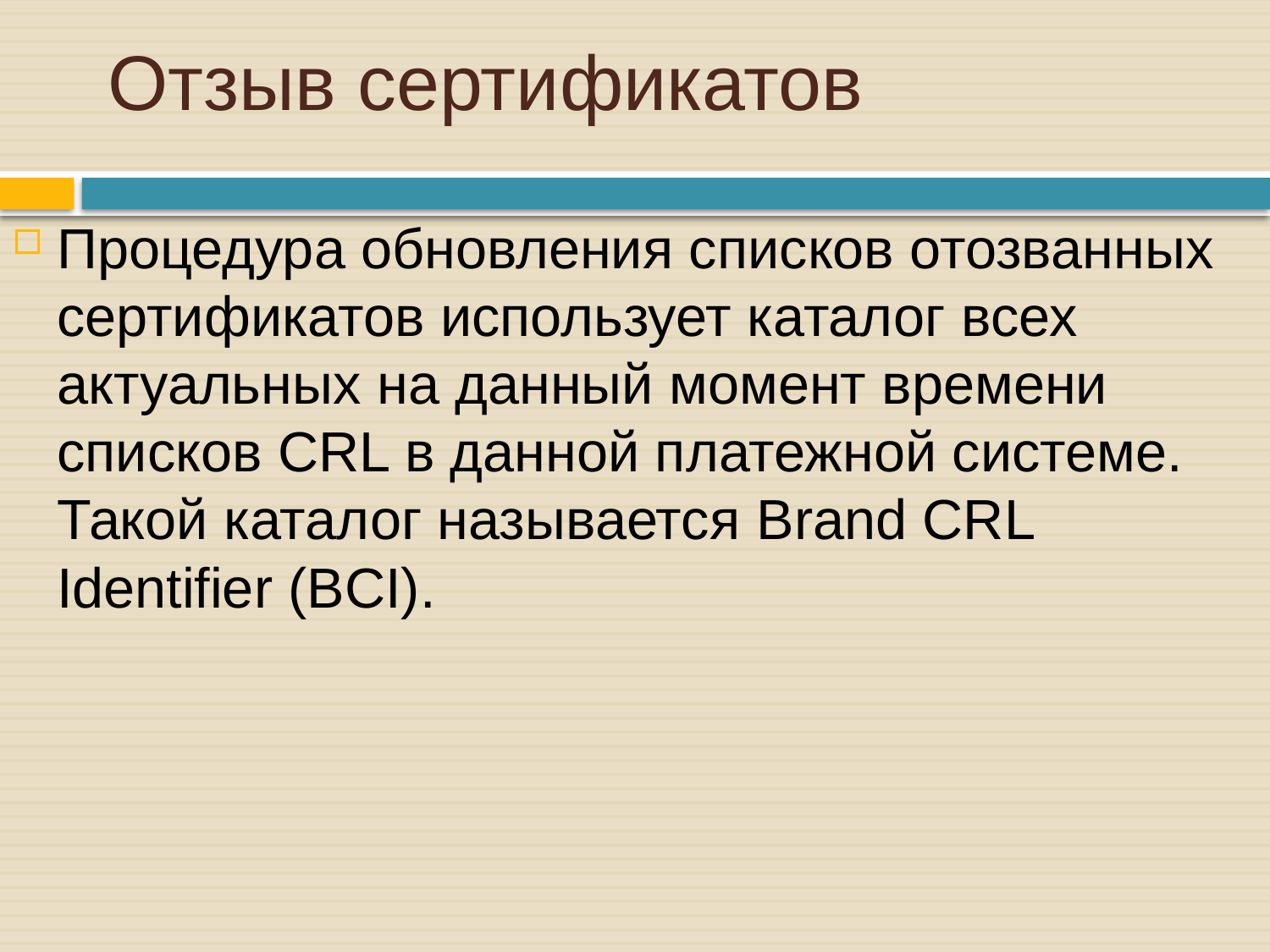

# Отзыв сертификатов
Процедура обновления списков отозванных сертификатов использует каталог всех актуальных на данный момент времени списков CRL в данной платежной системе. Такой каталог называется Brand CRL Identifier (BCI).